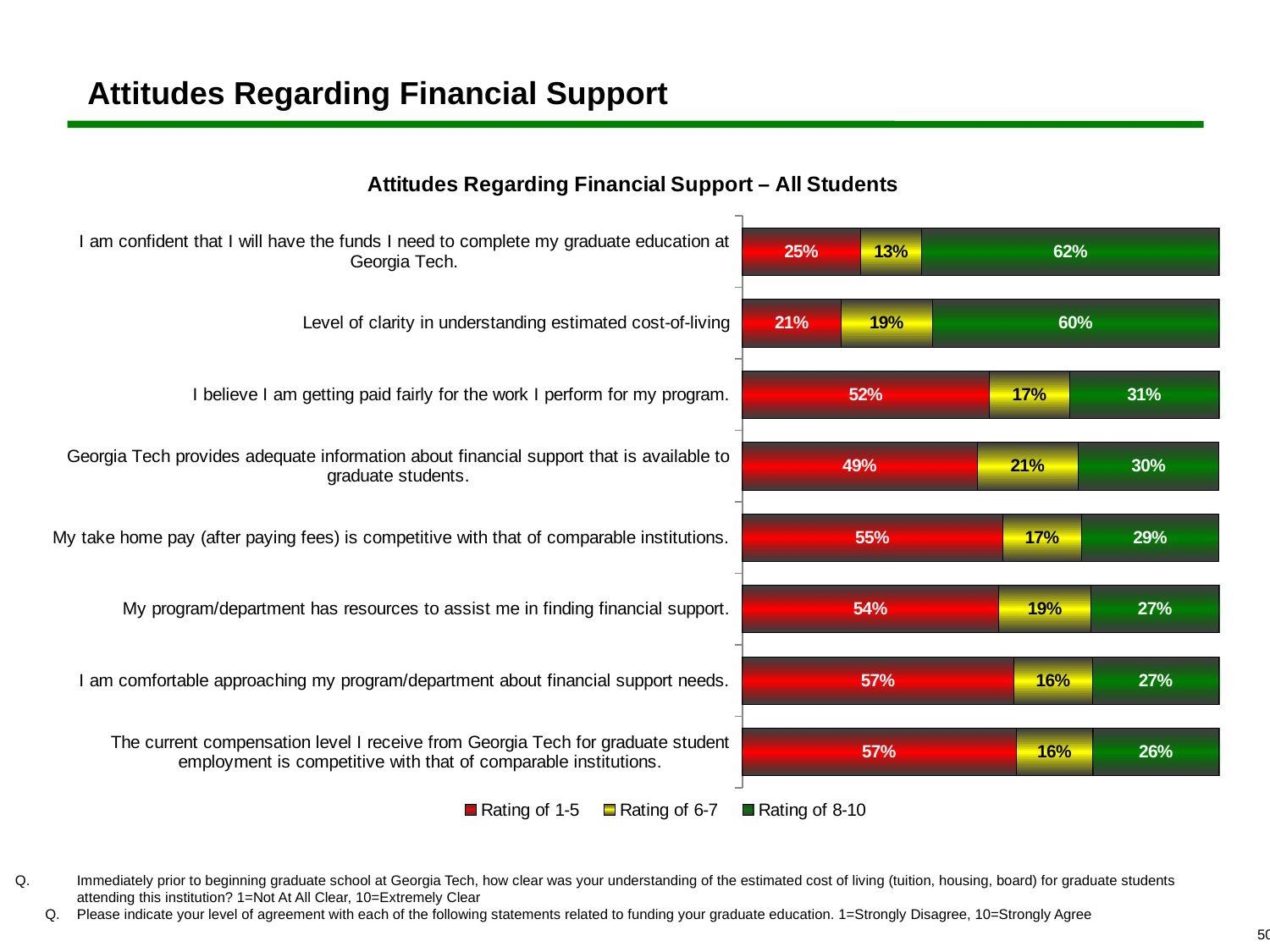

# Attitudes Regarding Financial Support

### Chart: Attitudes Regarding Financial Support – All Students

| Category | Rating of 1-5 | Rating of 6-7 | Rating of 8-10 |
|---|---|---|---|
| I am confident that I will have the funds I need to complete my graduate education at Georgia Tech. | 0.2473186119873817 | 0.12933753943217666 | 0.6233438485804417 |
| Level of clarity in understanding estimated cost-of-living | 0.20762229806598406 | 0.19055745164960183 | 0.6018202502844141 |
| I believe I am getting paid fairly for the work I perform for my program. | 0.5182755388940956 | 0.16776007497656983 | 0.3139643861293346 |
| Georgia Tech provides adequate information about financial support that is available to graduate students. | 0.49238578680203043 | 0.21174764321972445 | 0.2958665699782451 |
| My take home pay (after paying fees) is competitive with that of comparable institutions. | 0.5460526315789473 | 0.16541353383458646 | 0.28853383458646614 |
| My program/department has resources to assist me in finding financial support. | 0.5378079864061173 | 0.1937128292268479 | 0.26847918436703483 |
| I am comfortable approaching my program/department about financial support needs. | 0.5698324022346368 | 0.16440542697525937 | 0.2657621707901037 |
| The current compensation level I receive from Georgia Tech for graduate student employment is competitive with that of comparable institutions. | 0.5740551583248212 | 0.16138917262512767 | 0.26455566905005107 |
 	Immediately prior to beginning graduate school at Georgia Tech, how clear was your understanding of the estimated cost of living (tuition, housing, board) for graduate students
	attending this institution? 1=Not At All Clear, 10=Extremely Clear
Q.	Please indicate your level of agreement with each of the following statements related to funding your graduate education. 1=Strongly Disagree, 10=Strongly Agree